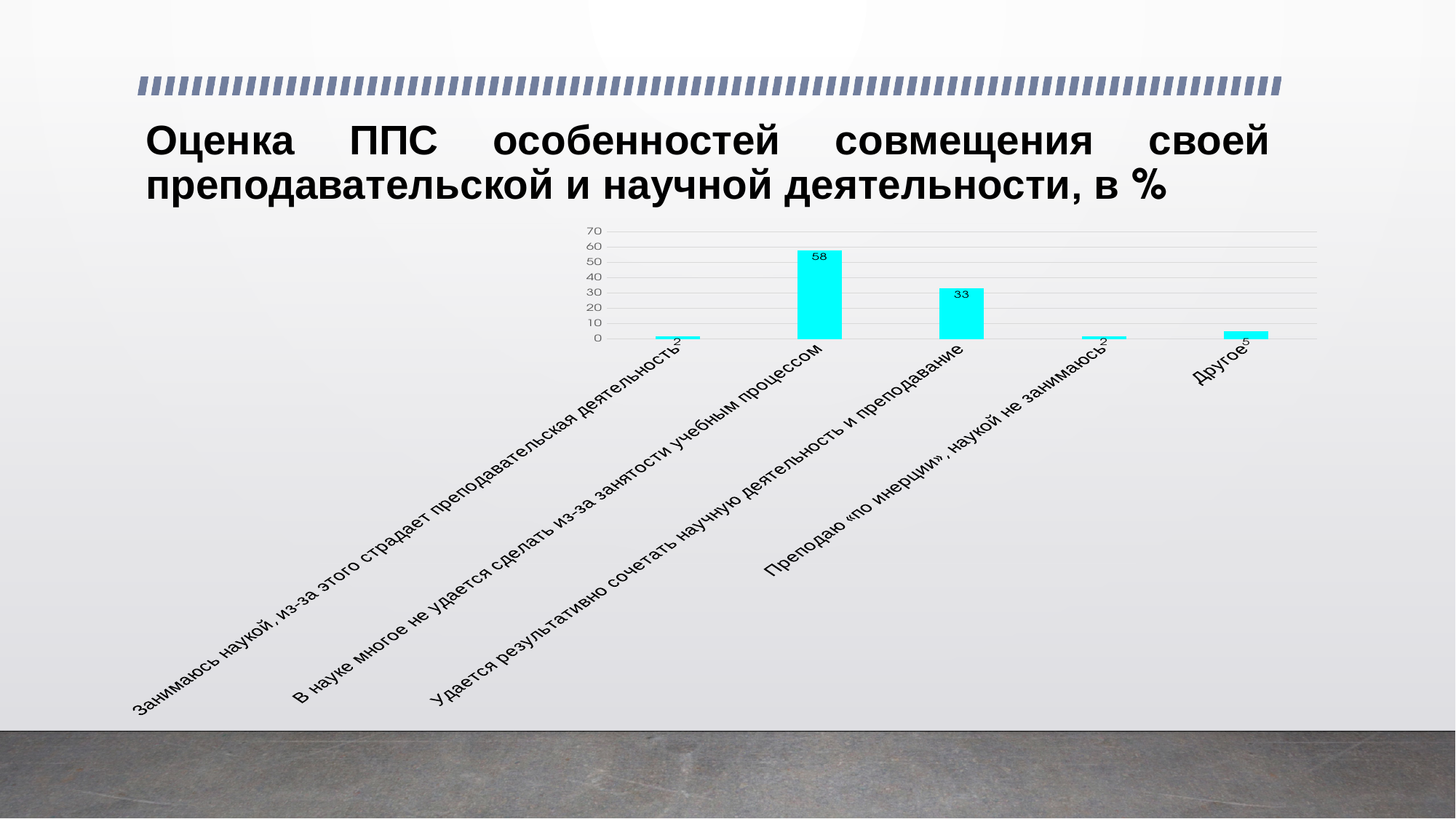

# Оценка ППС особенностей совмещения своей преподавательской и научной деятельности, в %

### Chart

| Category | Ряд 1 |
|---|---|
| Занимаюсь наукой, из-за этого страдает преподавательская деятельность | 2.0 |
| В науке многое не удается сделать из-за занятости учебным процессом | 58.0 |
| Удается результативно сочетать научную деятельность и преподавание | 33.0 |
| Преподаю «по инерции», наукой не занимаюсь | 2.0 |
| Другое | 5.0 |